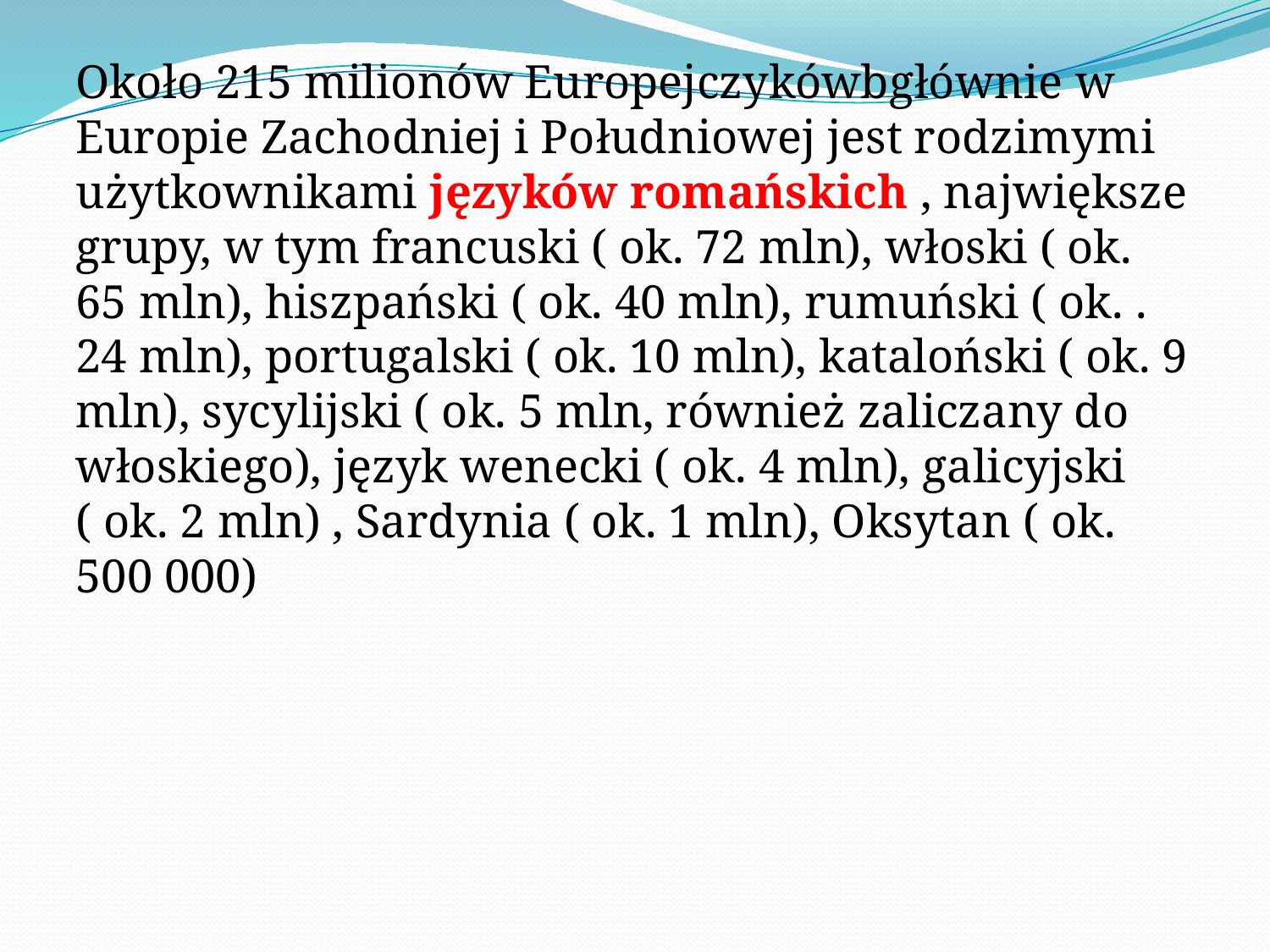

Około 215 milionów Europejczykówbgłównie w Europie Zachodniej i Południowej jest rodzimymi użytkownikami języków romańskich , największe grupy, w tym francuski ( ok. 72 mln), włoski ( ok. 65 mln), hiszpański ( ok. 40 mln), rumuński ( ok. . 24 mln), portugalski ( ok. 10 mln), kataloński ( ok. 9 mln), sycylijski ( ok. 5 mln, również zaliczany do włoskiego), język wenecki ( ok. 4 mln), galicyjski ( ok. 2 mln) , Sardynia ( ok. 1 mln), Oksytan ( ok. 500 000)